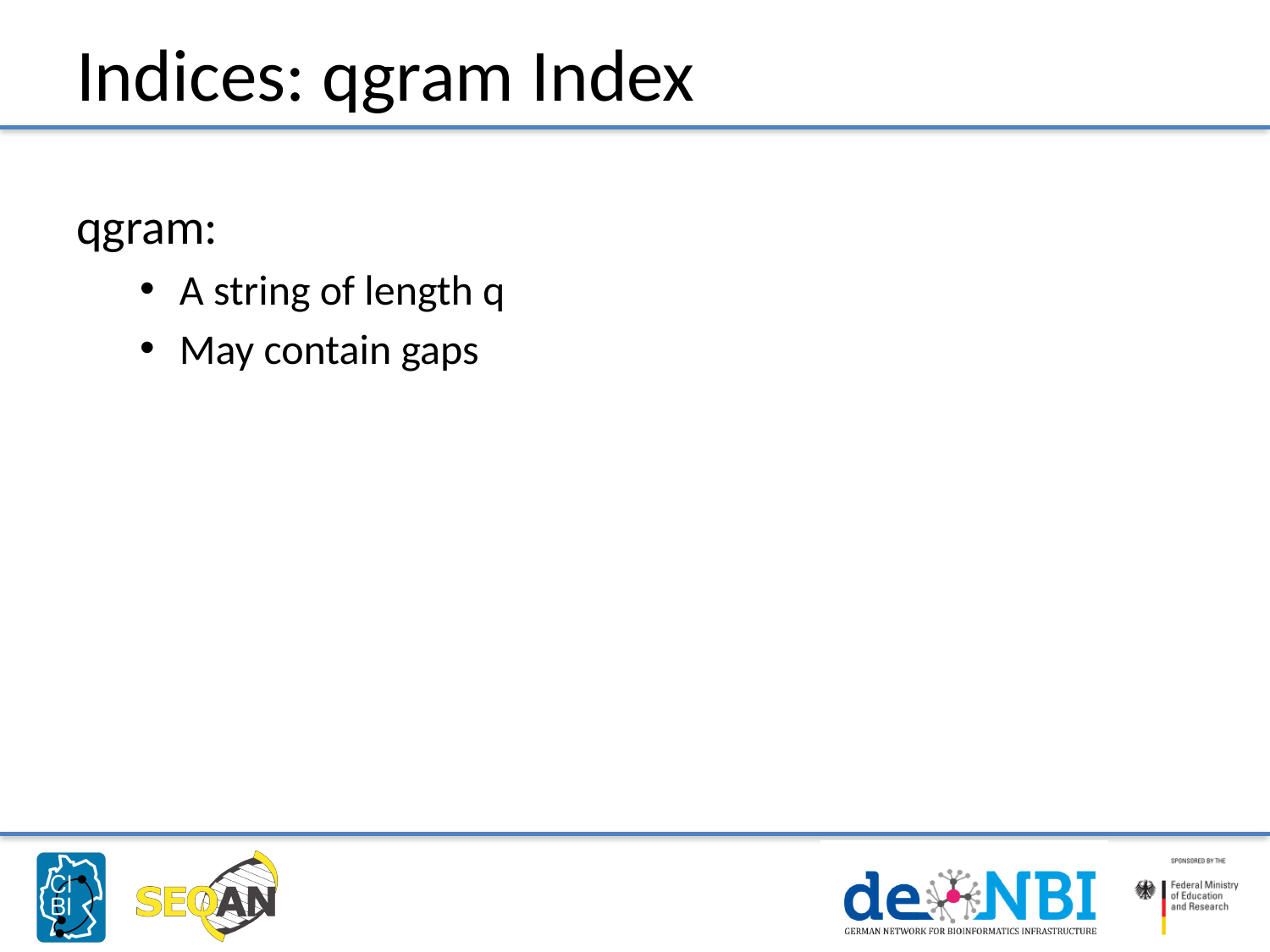

# Indices: qgram Index
qgram:
A string of length q
May contain gaps